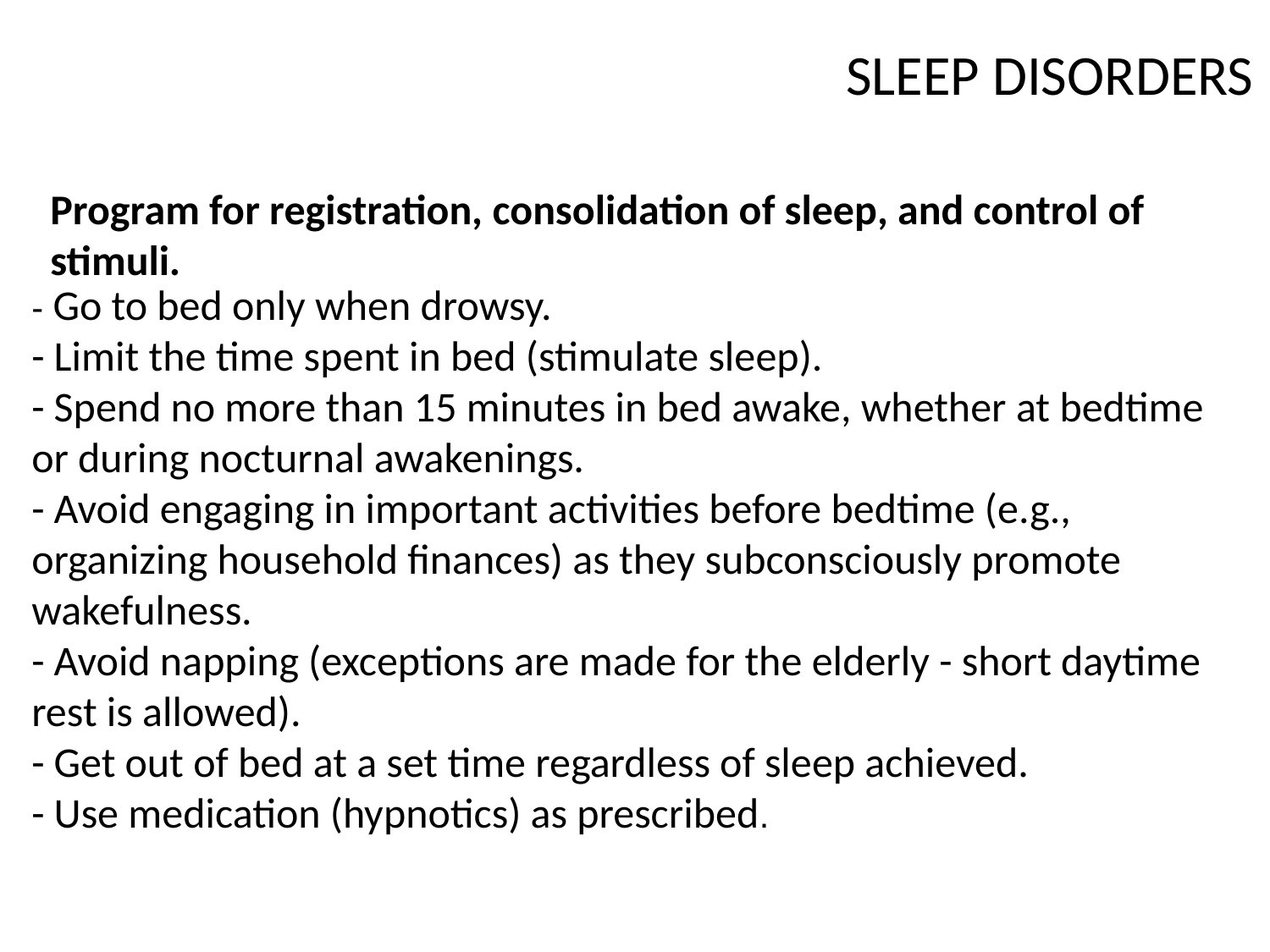

SLEEP DISORDERS
Program for registration, consolidation of sleep, and control of stimuli.

- Go to bed only when drowsy.
- Limit the time spent in bed (stimulate sleep).
- Spend no more than 15 minutes in bed awake, whether at bedtime or during nocturnal awakenings.
- Avoid engaging in important activities before bedtime (e.g., organizing household finances) as they subconsciously promote wakefulness.
- Avoid napping (exceptions are made for the elderly - short daytime rest is allowed).
- Get out of bed at a set time regardless of sleep achieved.
- Use medication (hypnotics) as prescribed.